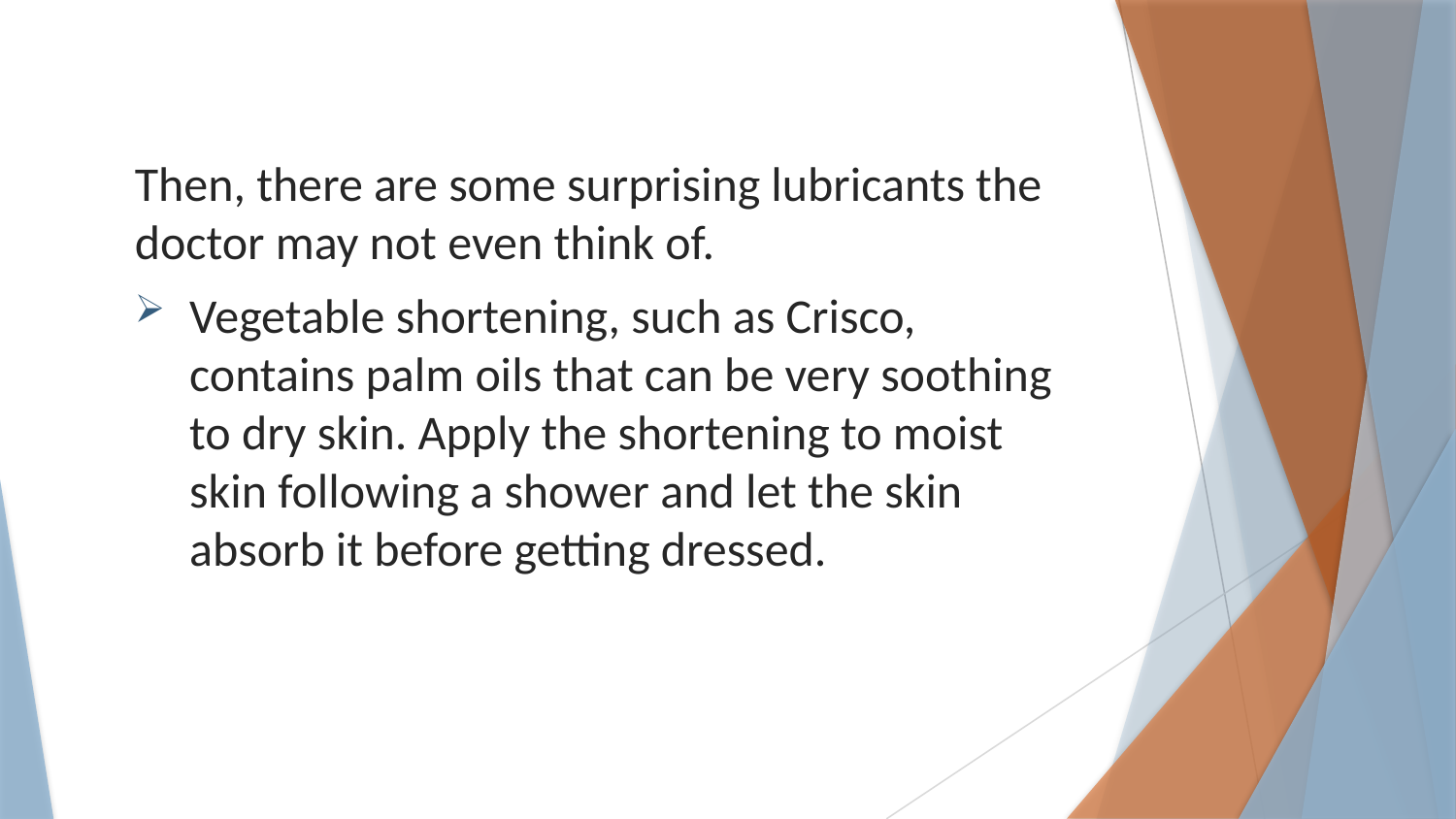

Then, there are some surprising lubricants the doctor may not even think of.
Vegetable shortening, such as Crisco, contains palm oils that can be very soothing to dry skin. Apply the shortening to moist skin following a shower and let the skin absorb it before getting dressed.